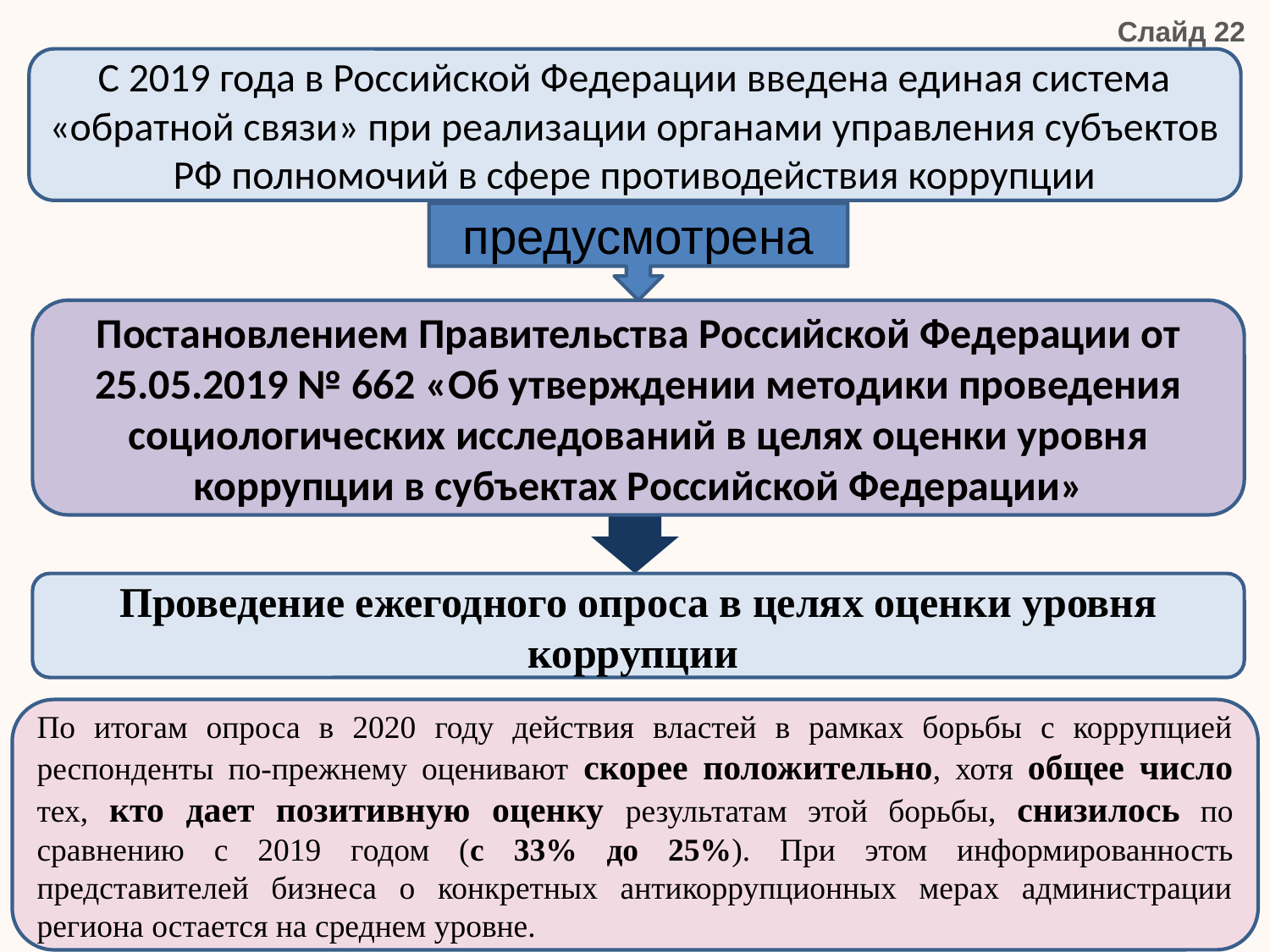

Слайд 22
С 2019 года в Российской Федерации введена единая система «обратной связи» при реализации органами управления субъектов РФ полномочий в сфере противодействия коррупции
предусмотрена
Постановлением Правительства Российской Федерации от 25.05.2019 № 662 «Об утверждении методики проведения социологических исследований в целях оценки уровня коррупции в субъектах Российской Федерации»

Проведение ежегодного опроса в целях оценки уровня коррупции
По итогам опроса в 2020 году действия властей в рамках борьбы с коррупцией респонденты по-прежнему оценивают скорее положительно, хотя общее число тех, кто дает позитивную оценку результатам этой борьбы, снизилось по сравнению с 2019 годом (с 33% до 25%). При этом информированность представителей бизнеса о конкретных антикоррупционных мерах администрации региона остается на среднем уровне.